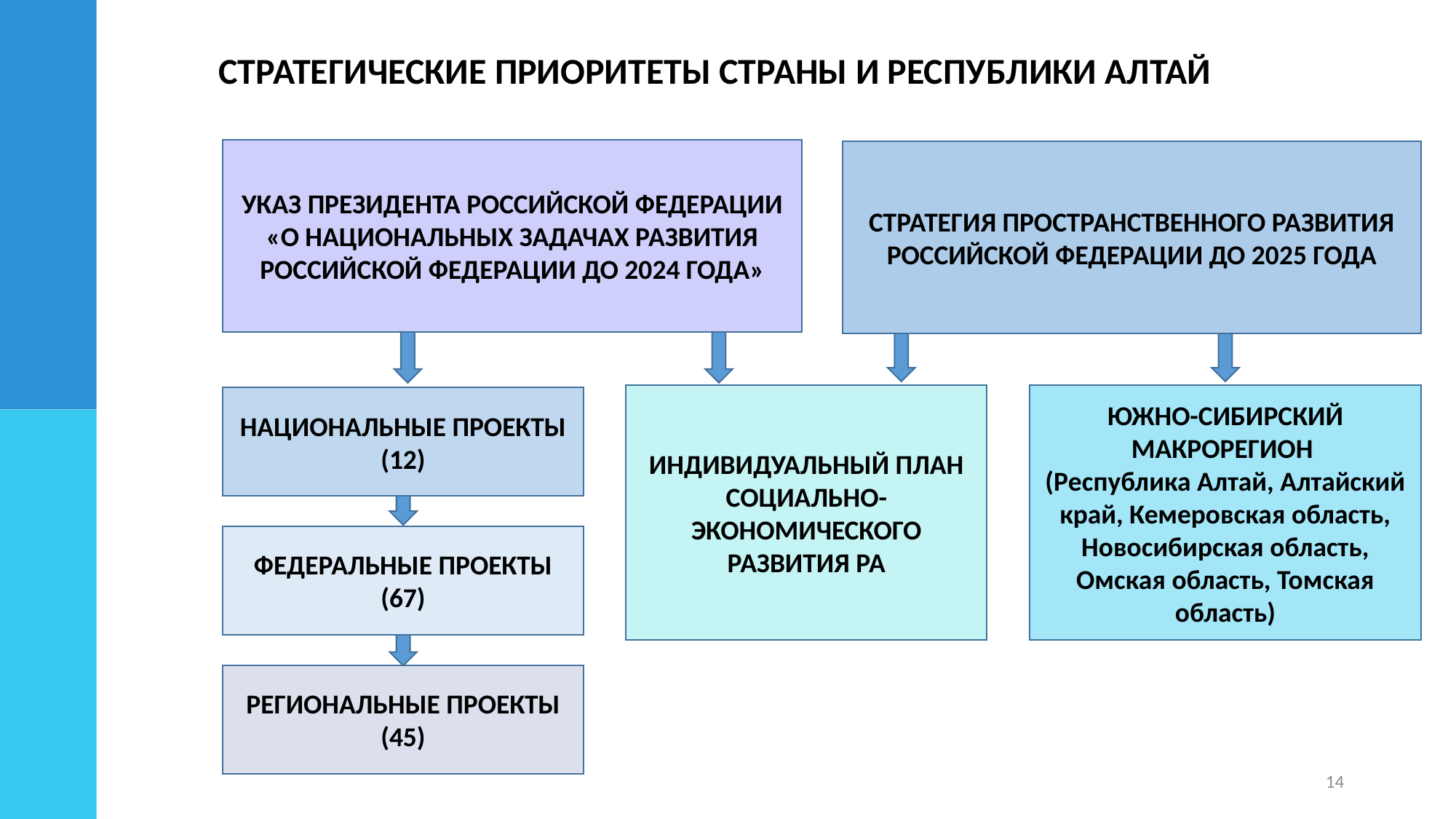

СТРАТЕГИЧЕСКИЕ ПРИОРИТЕТЫ СТРАНЫ И РЕСПУБЛИКИ АЛТАЙ

УКАЗ ПРЕЗИДЕНТА РОССИЙСКОЙ ФЕДЕРАЦИИ «О НАЦИОНАЛЬНЫХ ЗАДАЧАХ РАЗВИТИЯ РОССИЙСКОЙ ФЕДЕРАЦИИ ДО 2024 ГОДА»
СТРАТЕГИЯ ПРОСТРАНСТВЕННОГО РАЗВИТИЯ РОССИЙСКОЙ ФЕДЕРАЦИИ ДО 2025 ГОДА

ИНДИВИДУАЛЬНЫЙ ПЛАН СОЦИАЛЬНО-ЭКОНОМИЧЕСКОГО РАЗВИТИЯ РА
ЮЖНО-СИБИРСКИЙ МАКРОРЕГИОН
(Республика Алтай, Алтайский край, Кемеровская область, Новосибирская область, Омская область, Томская область)
НАЦИОНАЛЬНЫЕ ПРОЕКТЫ (12)

ФЕДЕРАЛЬНЫЕ ПРОЕКТЫ (67)

РЕГИОНАЛЬНЫЕ ПРОЕКТЫ (45)
14